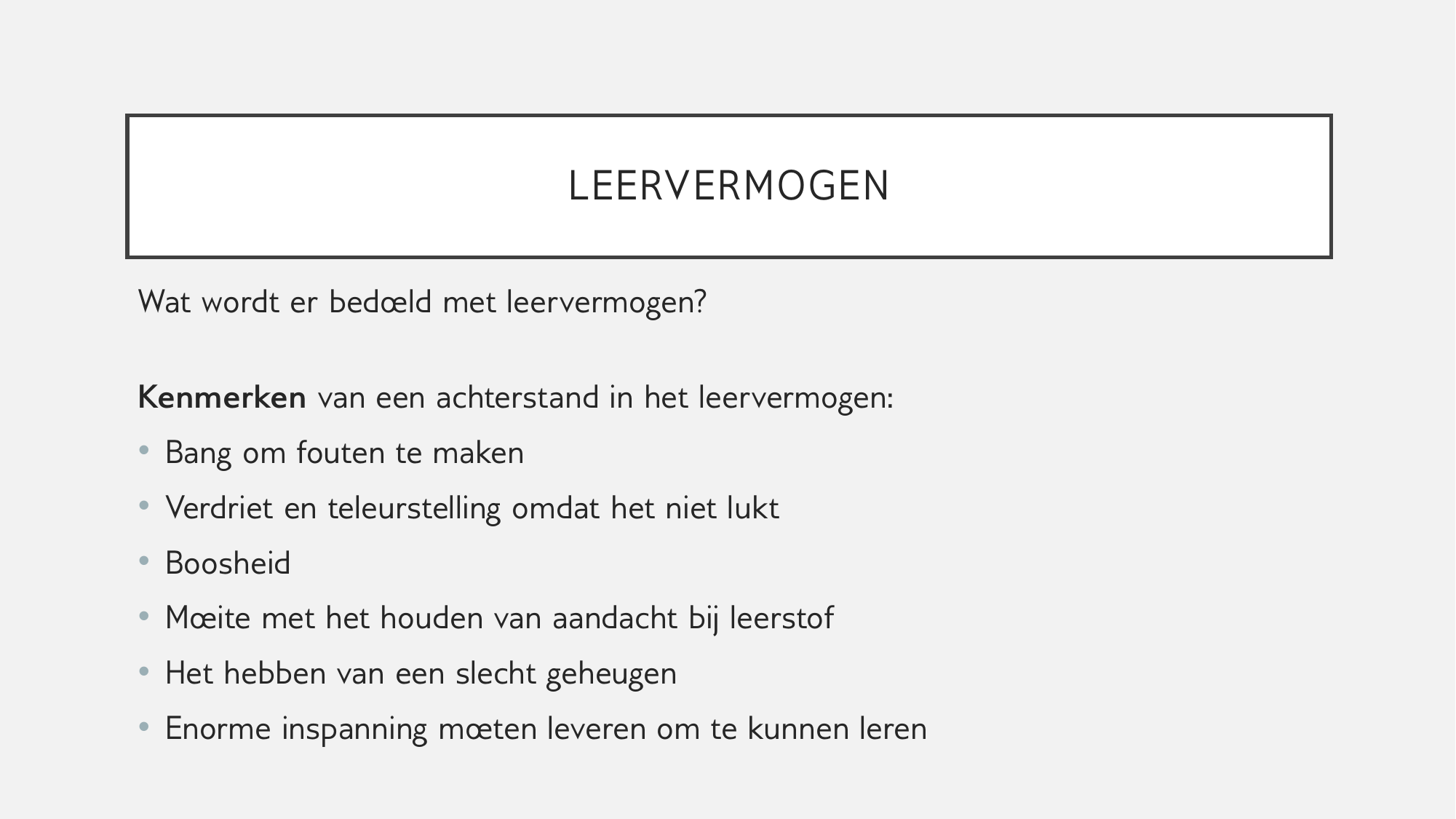

# leervermogen
Wat wordt er bedoeld met leervermogen?
Kenmerken van een achterstand in het leervermogen:
Bang om fouten te maken
Verdriet en teleurstelling omdat het niet lukt
Boosheid
Moeite met het houden van aandacht bij leerstof
Het hebben van een slecht geheugen
Enorme inspanning moeten leveren om te kunnen leren